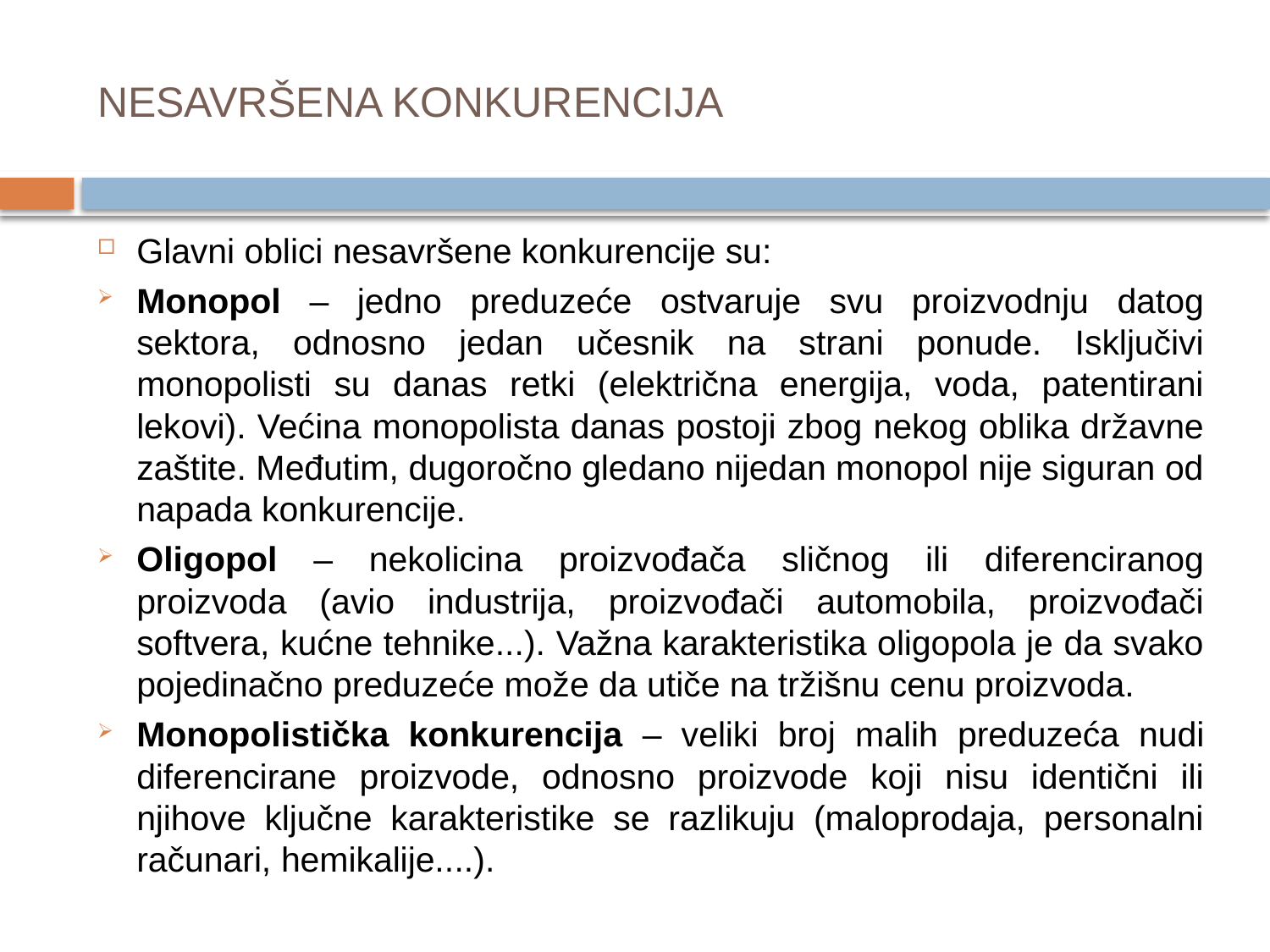

# NESAVRŠENA KONKURENCIJA
Glavni oblici nesavršene konkurencije su:
Monopol – jedno preduzeće ostvaruje svu proizvodnju datog sektora, odnosno jedan učesnik na strani ponude. Isključivi monopolisti su danas retki (električna energija, voda, patentirani lekovi). Većina monopolista danas postoji zbog nekog oblika državne zaštite. Međutim, dugoročno gledano nijedan monopol nije siguran od napada konkurencije.
Oligopol – nekolicina proizvođača sličnog ili diferenciranog proizvoda (avio industrija, proizvođači automobila, proizvođači softvera, kućne tehnike...). Važna karakteristika oligopola je da svako pojedinačno preduzeće može da utiče na tržišnu cenu proizvoda.
Monopolistička konkurencija – veliki broj malih preduzeća nudi diferencirane proizvode, odnosno proizvode koji nisu identični ili njihove ključne karakteristike se razlikuju (maloprodaja, personalni računari, hemikalije....).